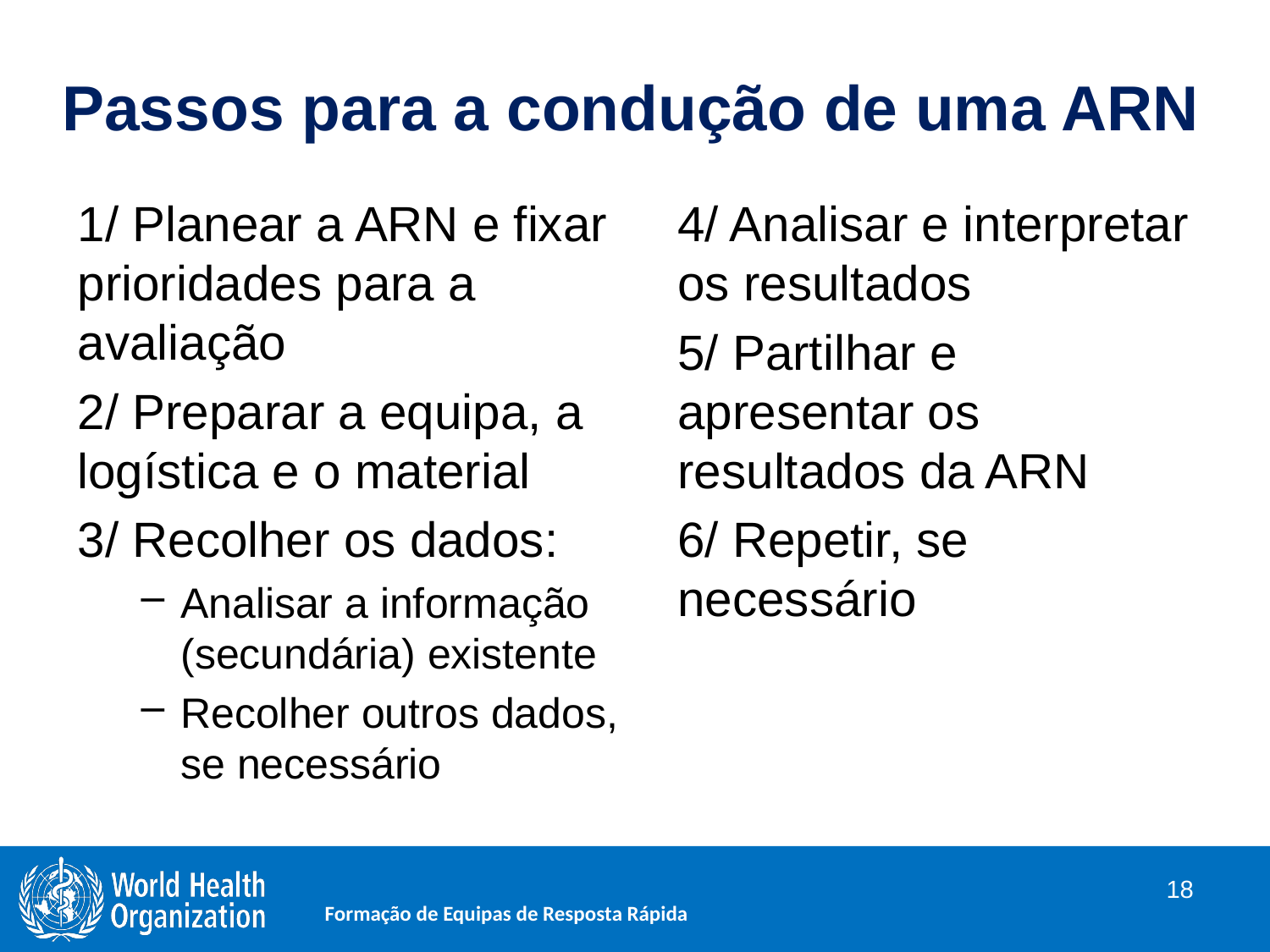

# Passos para a condução de uma ARN
1/ Planear a ARN e fixar prioridades para a avaliação
2/ Preparar a equipa, a logística e o material
3/ Recolher os dados:
Analisar a informação (secundária) existente
Recolher outros dados, se necessário
4/ Analisar e interpretar os resultados
5/ Partilhar e apresentar os resultados da ARN
6/ Repetir, se necessário
18